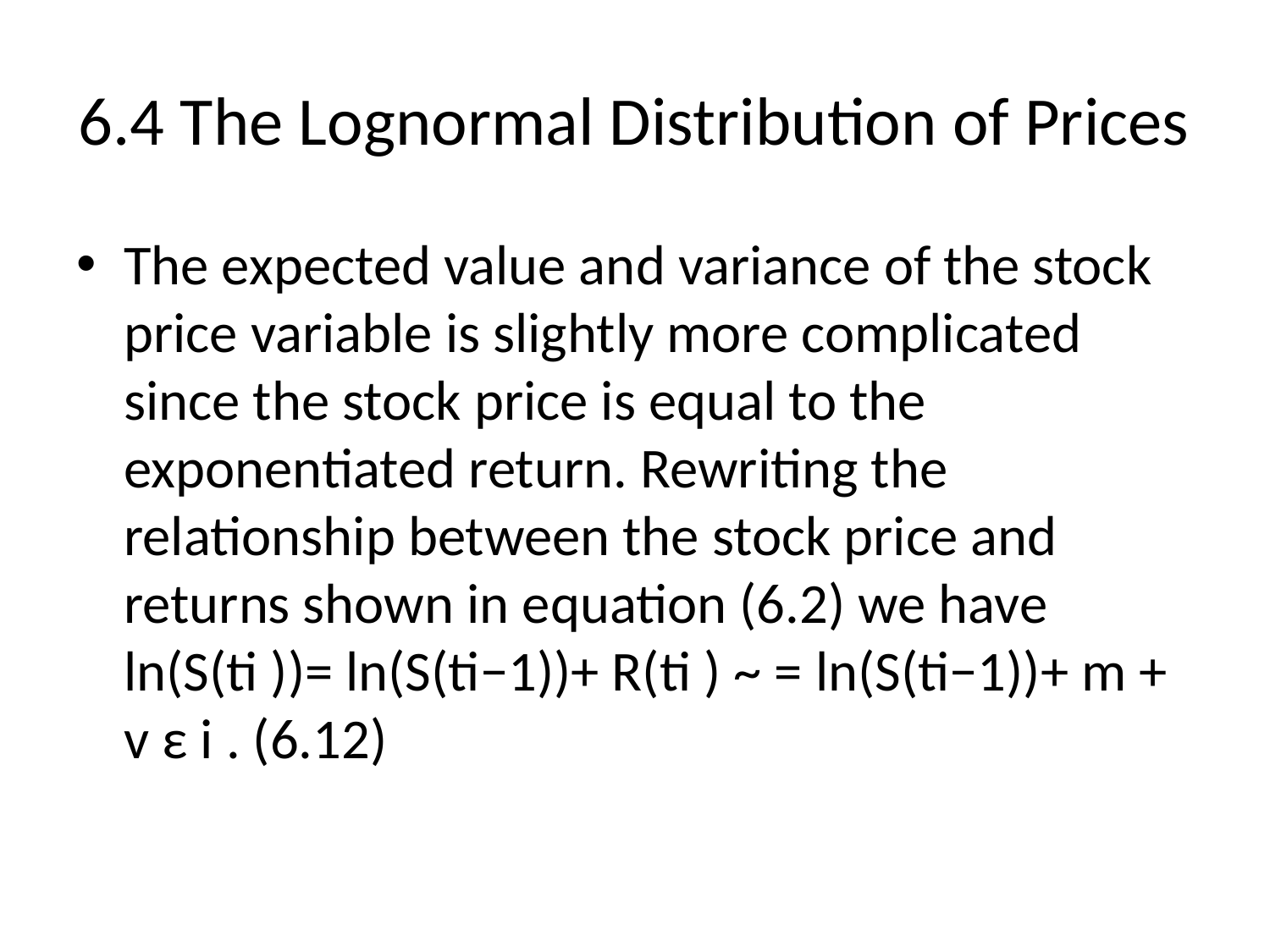

# 6.4 The Lognormal Distribution of Prices
The expected value and variance of the stock price variable is slightly more complicated since the stock price is equal to the exponentiated return. Rewriting the relationship between the stock price and returns shown in equation (6.2) we have ln(S(ti ))= ln(S(ti−1))+ R(ti ) ~ = ln(S(ti−1))+ m + v ε i . (6.12)